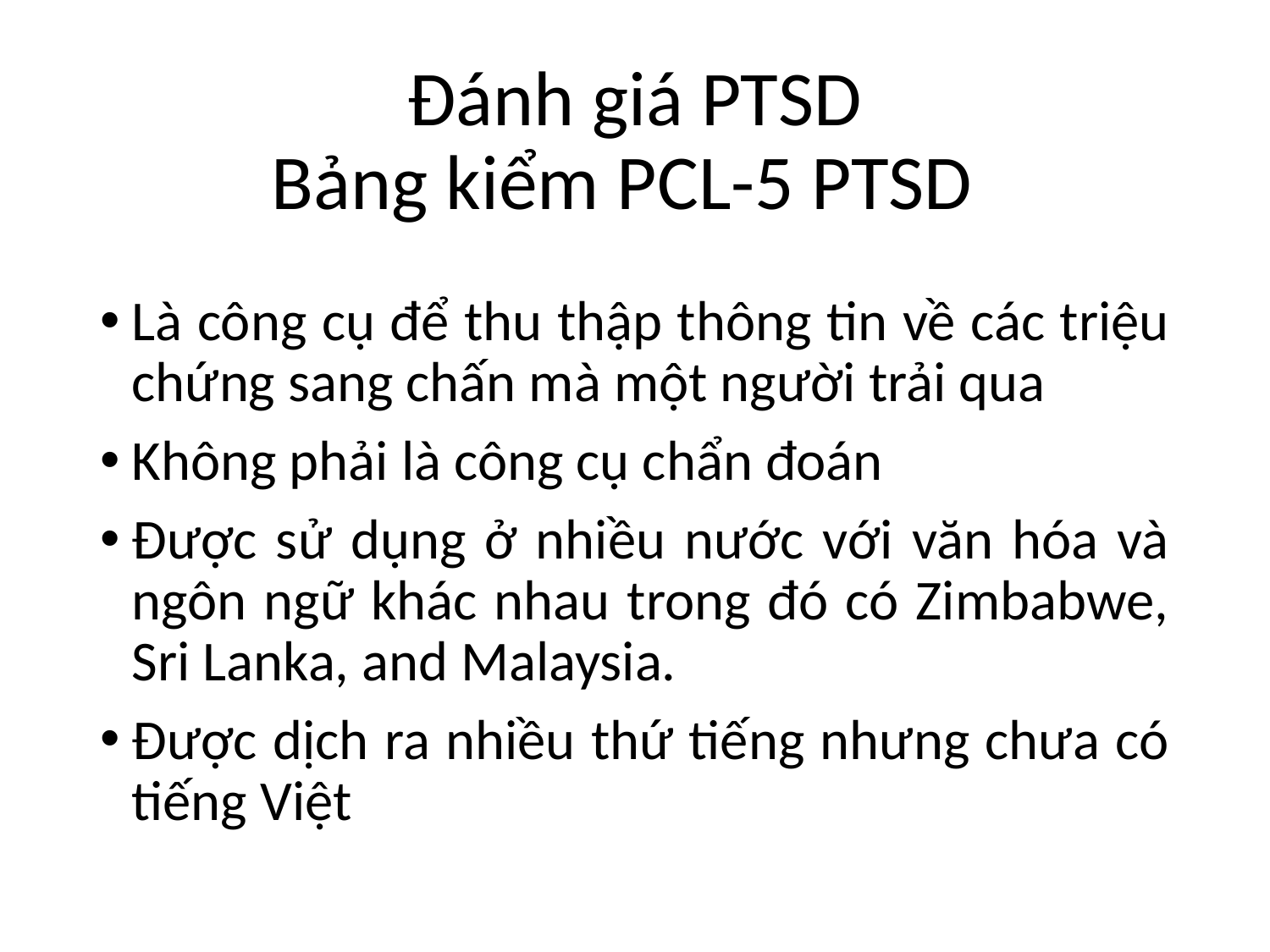

# Đánh giá PTSD Bảng kiểm PCL-5 PTSD
Là công cụ để thu thập thông tin về các triệu chứng sang chấn mà một người trải qua
Không phải là công cụ chẩn đoán
Được sử dụng ở nhiều nước với văn hóa và ngôn ngữ khác nhau trong đó có Zimbabwe, Sri Lanka, and Malaysia.
Được dịch ra nhiều thứ tiếng nhưng chưa có tiếng Việt